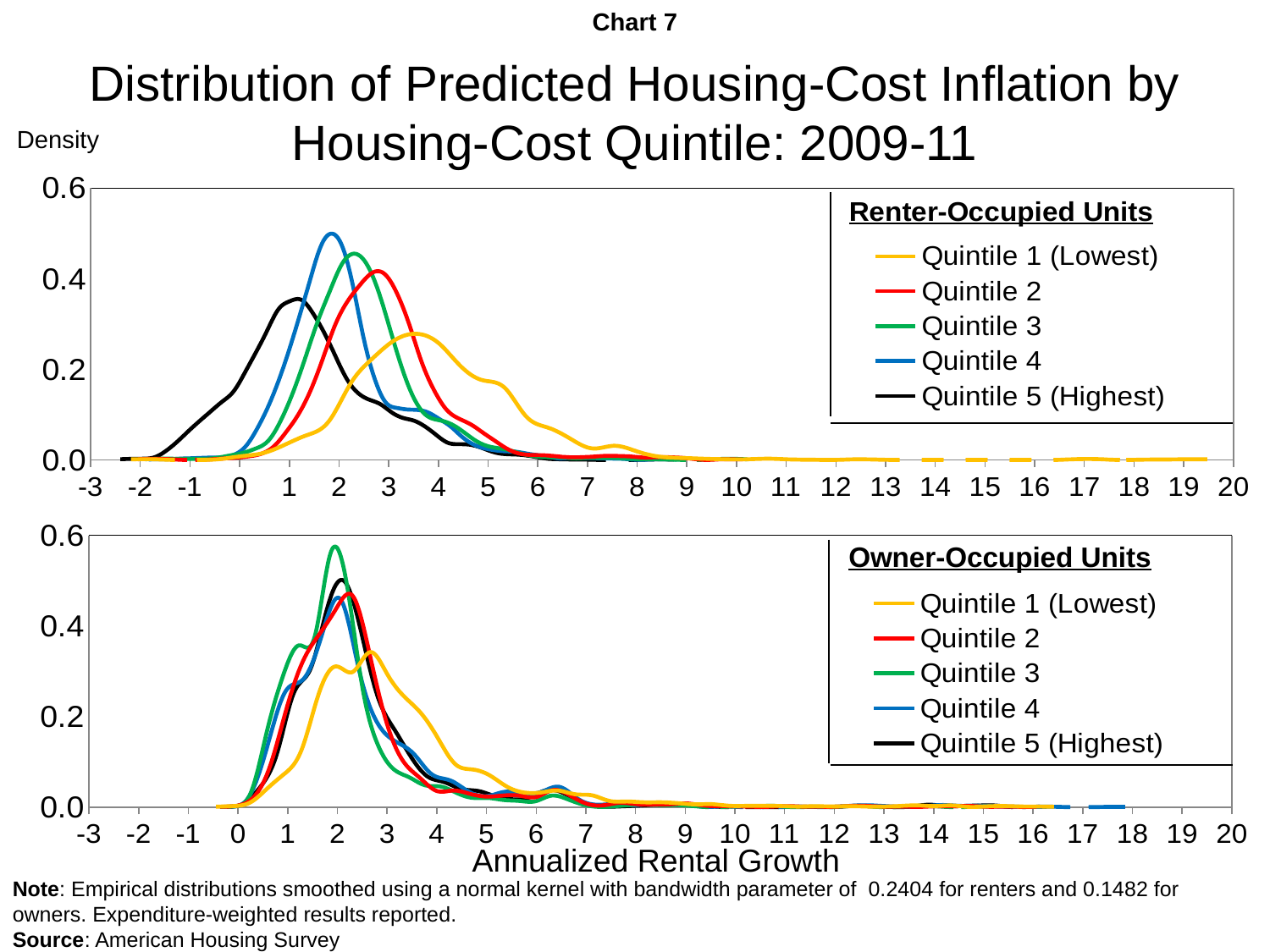

Chart 7
Distribution of Predicted Housing-Cost Inflation by Housing-Cost Quintile: 2009-11
Density

### Chart

| Category | Quintile 1 (Lowest) | Quintile 2 | Quintile 3 | Quintile 4 | Quintile 5 (Highest) |
|---|---|---|---|---|---|

### Chart

| Category | Quintile 1 (Lowest) | Quintile 2 | Quintile 3 | Quintile 4 | Quintile 5 (Highest) |
|---|---|---|---|---|---|
Owner-Occupied Units
Annualized Rental Growth
Note: Empirical distributions smoothed using a normal kernel with bandwidth parameter of  0.2404 for renters and 0.1482 for owners. Expenditure-weighted results reported.

Source: American Housing Survey